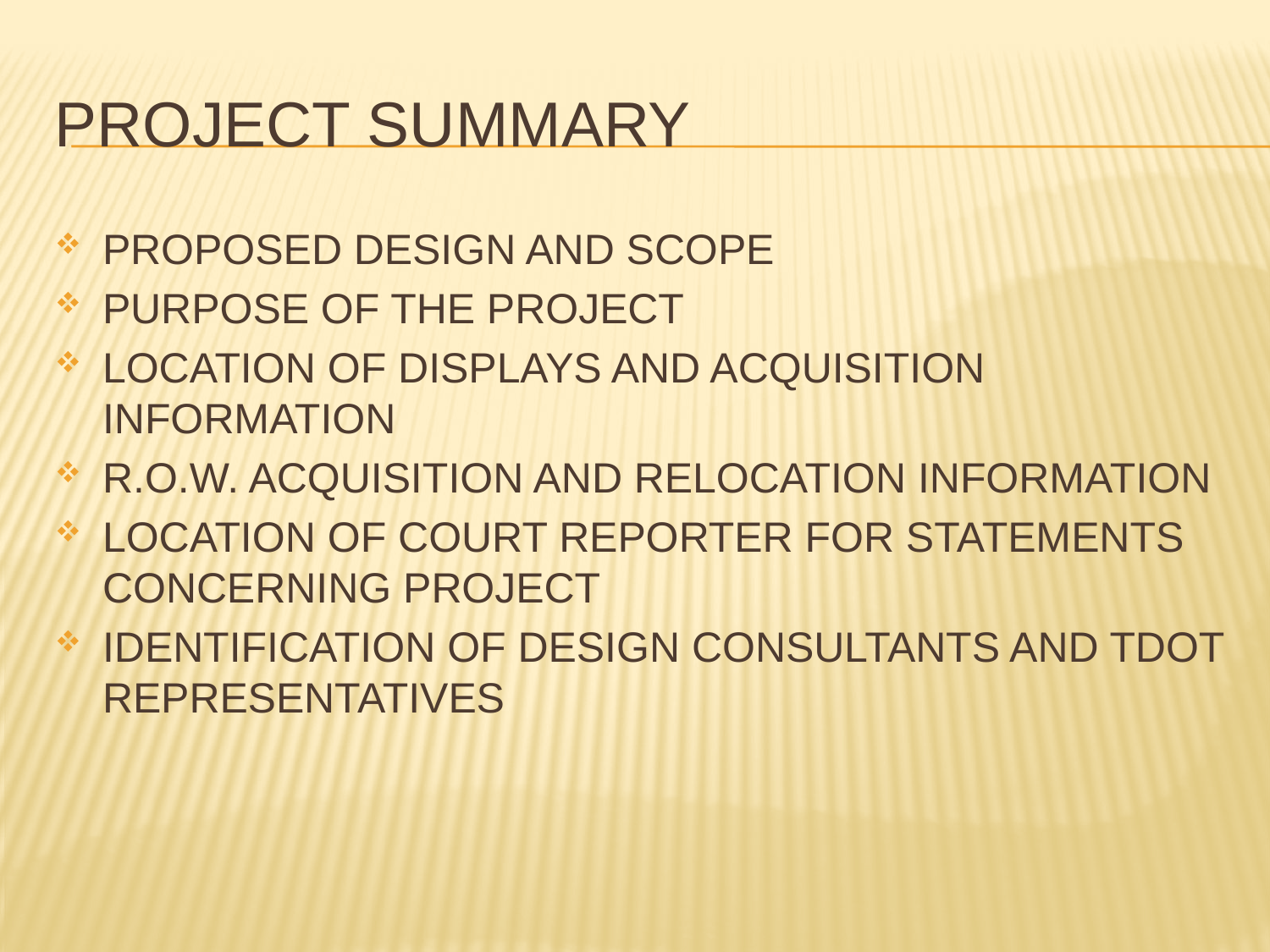

# PROJECT SUMMARY
PROPOSED DESIGN AND SCOPE
PURPOSE OF THE PROJECT
LOCATION OF DISPLAYS AND ACQUISITION INFORMATION
R.O.W. ACQUISITION AND RELOCATION INFORMATION
LOCATION OF COURT REPORTER FOR STATEMENTS CONCERNING PROJECT
IDENTIFICATION OF DESIGN CONSULTANTS AND TDOT REPRESENTATIVES